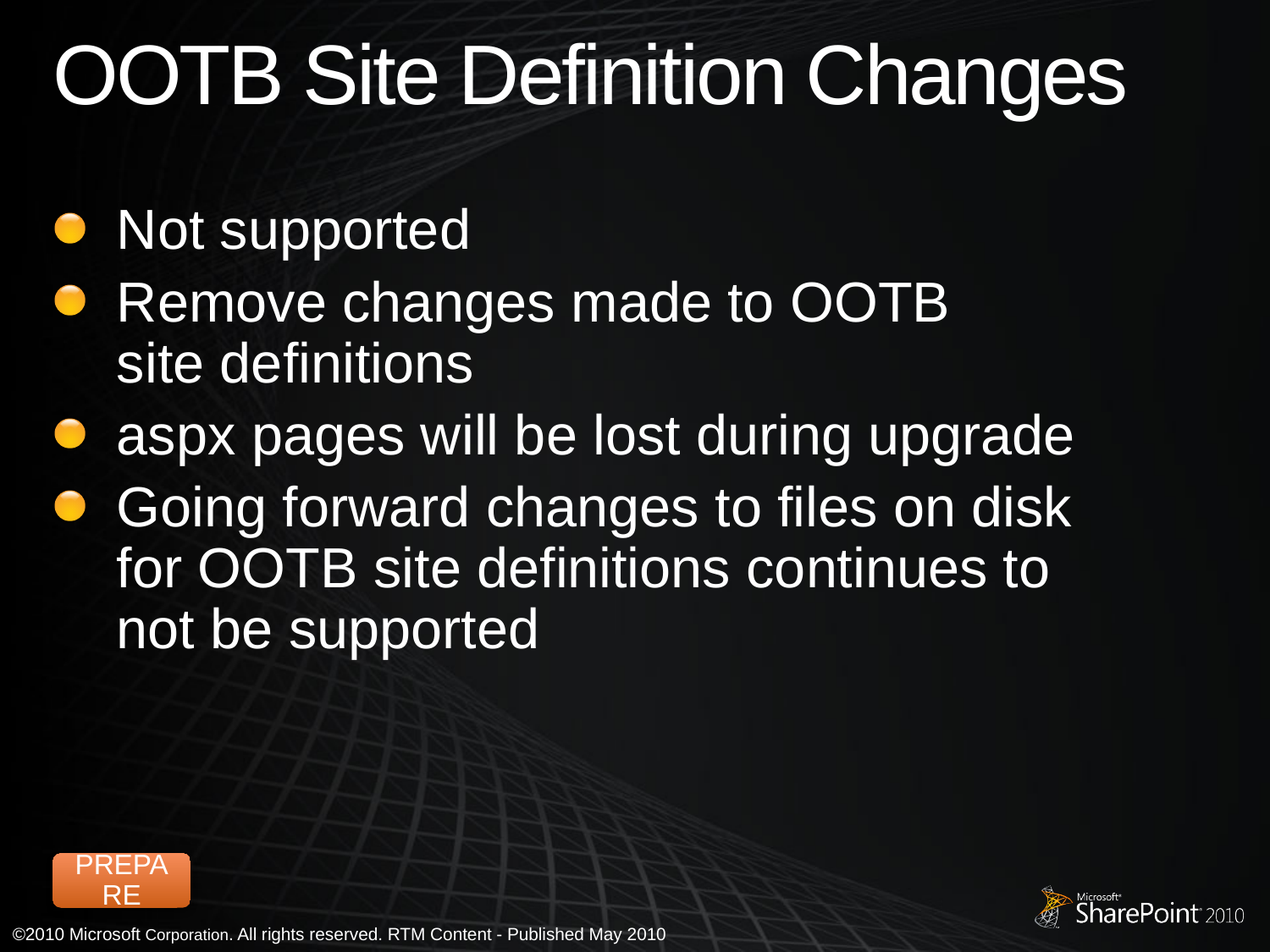

# OOTB Site Definition Changes
Not supported
Remove changes made to OOTB
site definitions
aspx pages will be lost during upgrade
Going forward changes to files on disk
for OOTB site definitions continues to
not be supported